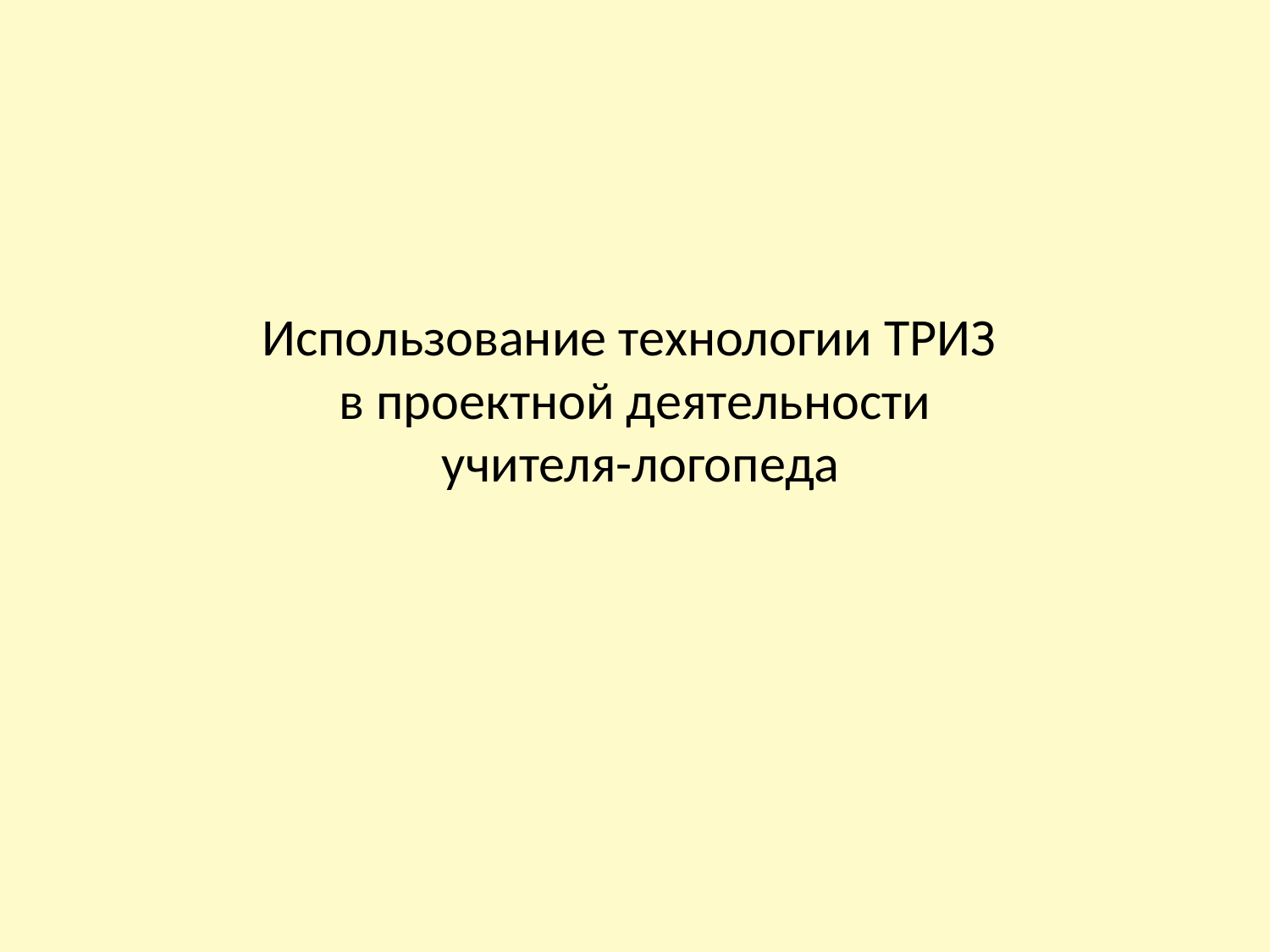

# Использование технологии ТРИЗ в проектной деятельности учителя-логопеда